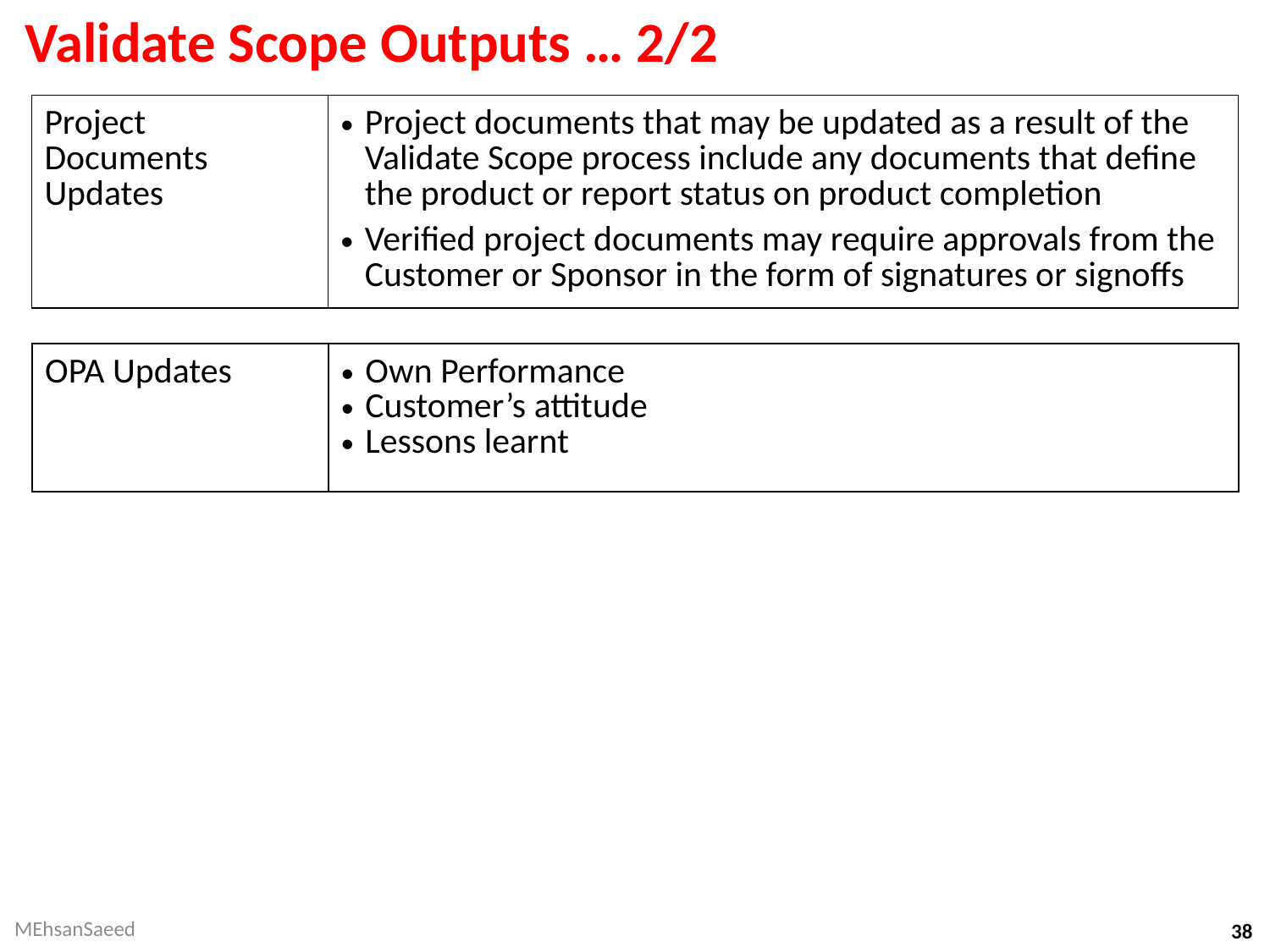

# Validate Scope Outputs … 2/2
| Project Documents Updates | Project documents that may be updated as a result of the Validate Scope process include any documents that define the product or report status on product completion Verified project documents may require approvals from the Customer or Sponsor in the form of signatures or signoffs |
| --- | --- |
| OPA Updates | Own Performance Customer’s attitude Lessons learnt |
| --- | --- |
MEhsanSaeed
38